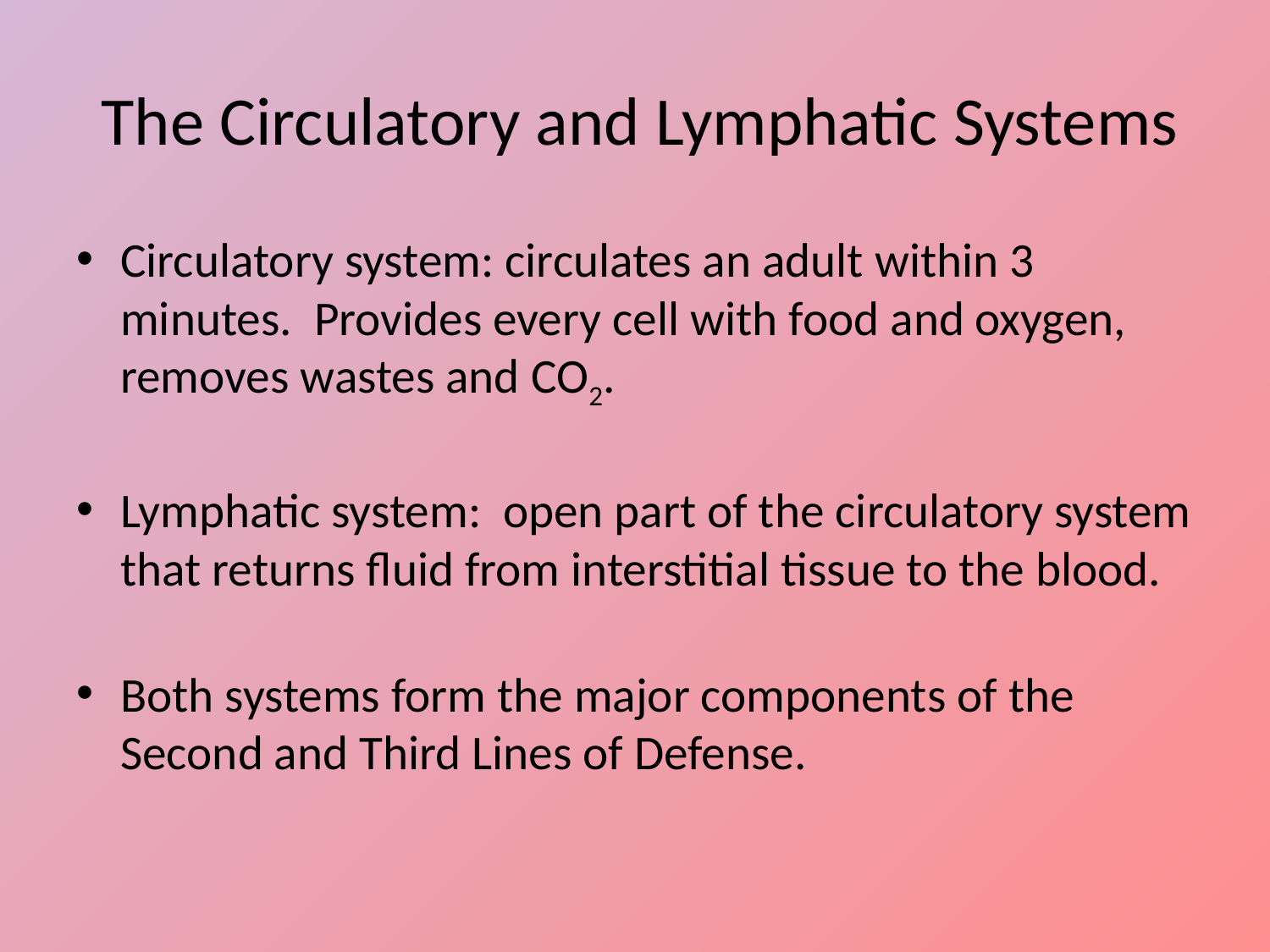

# The Circulatory and Lymphatic Systems
Circulatory system: circulates an adult within 3 minutes.  Provides every cell with food and oxygen, removes wastes and CO2.
Lymphatic system:  open part of the circulatory system that returns fluid from interstitial tissue to the blood.
Both systems form the major components of the Second and Third Lines of Defense.